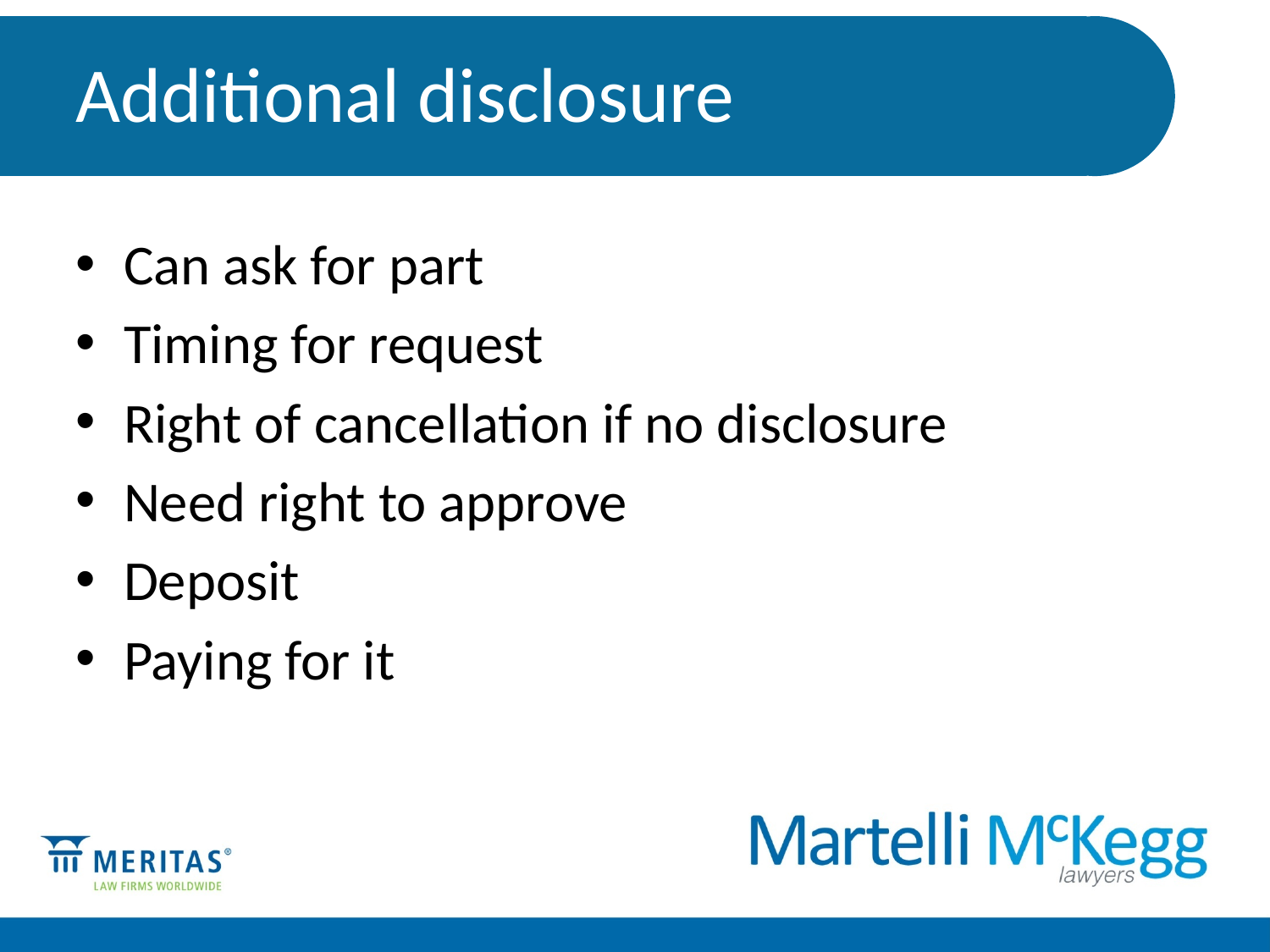

# Additional disclosure
Can ask for part
Timing for request
Right of cancellation if no disclosure
Need right to approve
Deposit
Paying for it